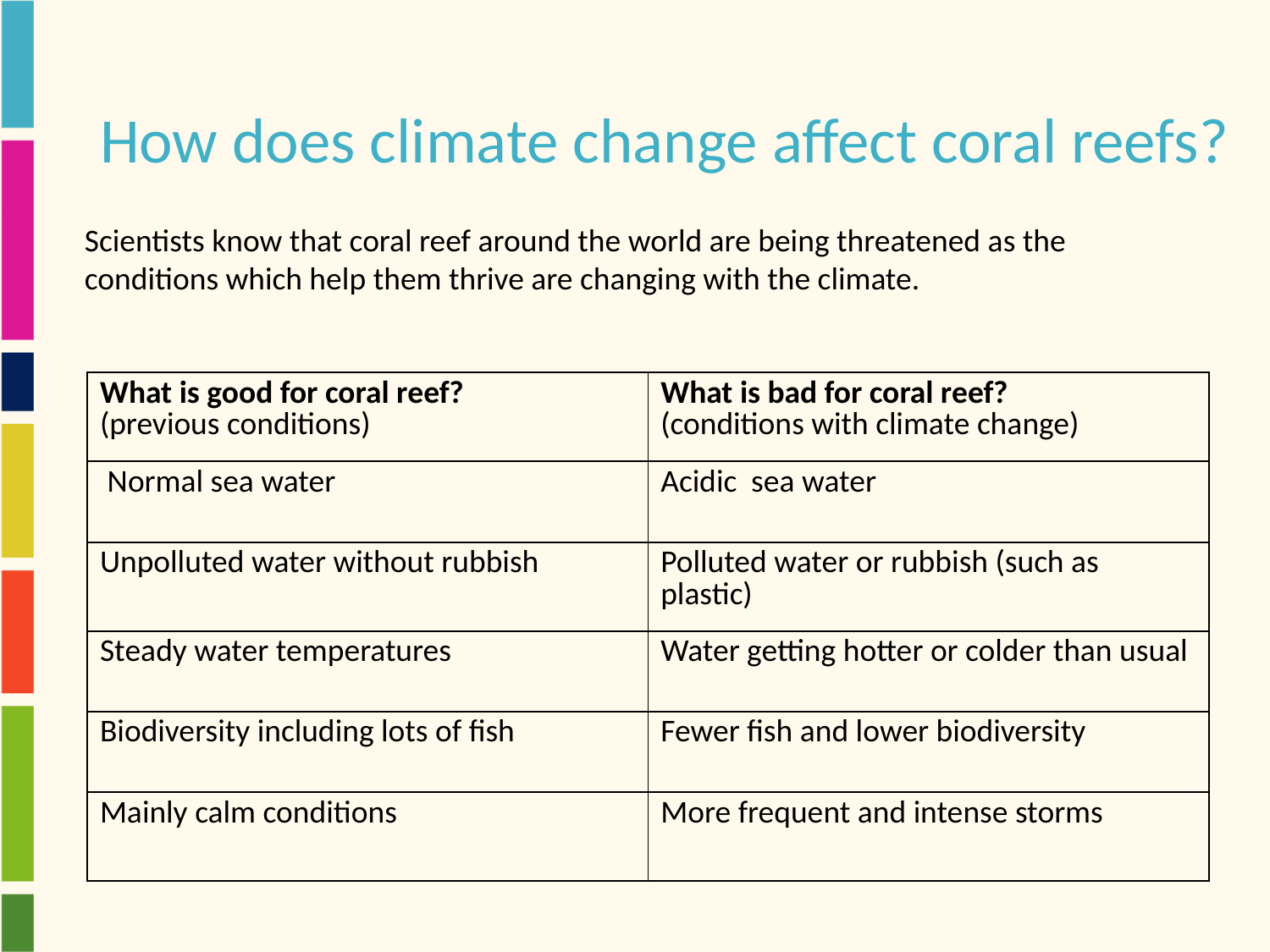

# How does climate change affect coral reefs?
Scientists know that coral reef around the world are being threatened as the conditions which help them thrive are changing with the climate.
| What is good for coral reef? (previous conditions) | What is bad for coral reef? (conditions with climate change) |
| --- | --- |
| Normal sea water | Acidic sea water |
| Unpolluted water without rubbish | Polluted water or rubbish (such as plastic) |
| Steady water temperatures | Water getting hotter or colder than usual |
| Biodiversity including lots of fish | Fewer fish and lower biodiversity |
| Mainly calm conditions | More frequent and intense storms |